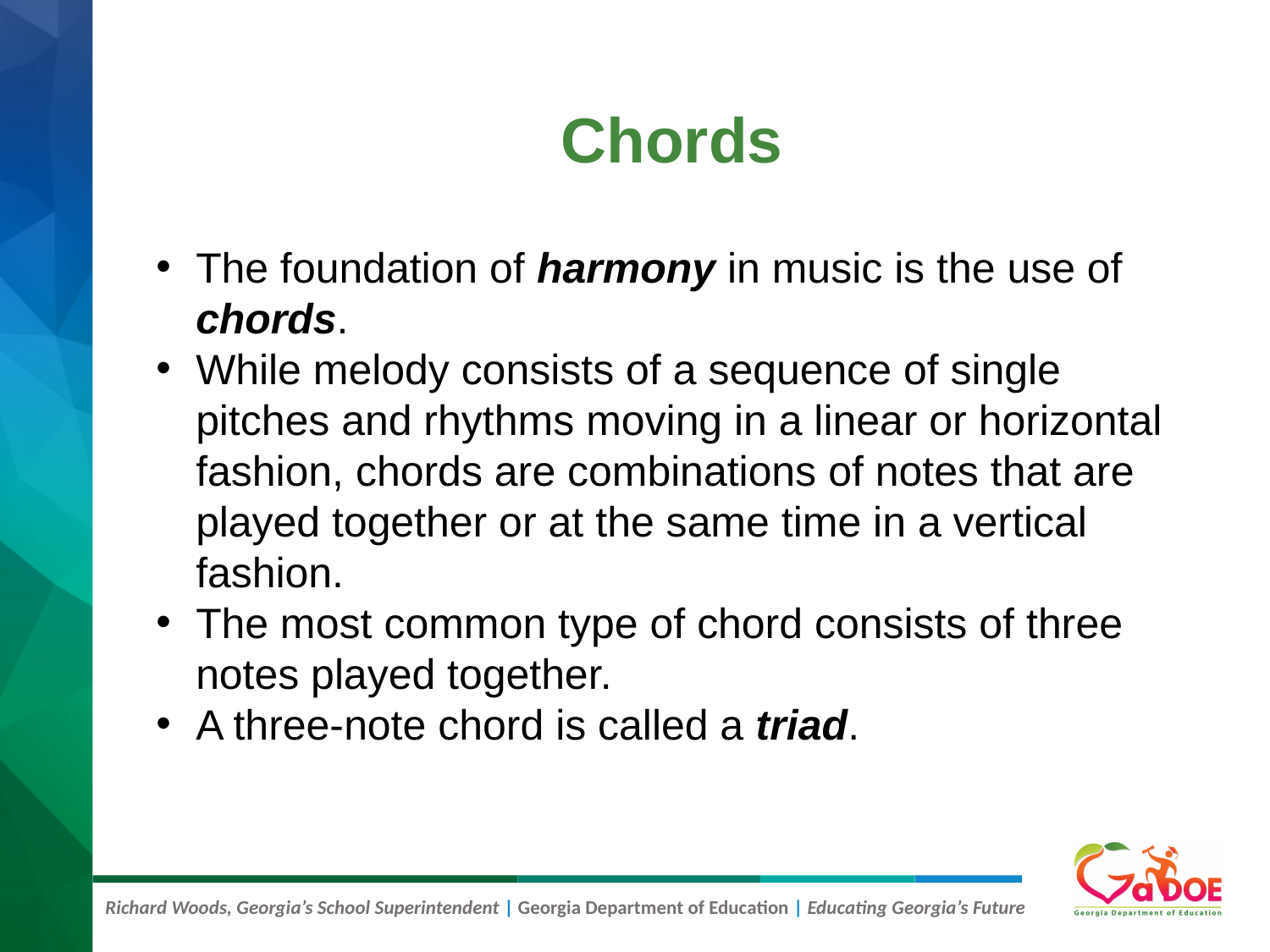

# Chords
The foundation of harmony in music is the use of chords.
While melody consists of a sequence of single pitches and rhythms moving in a linear or horizontal fashion, chords are combinations of notes that are played together or at the same time in a vertical fashion.
The most common type of chord consists of three notes played together.
A three-note chord is called a triad.